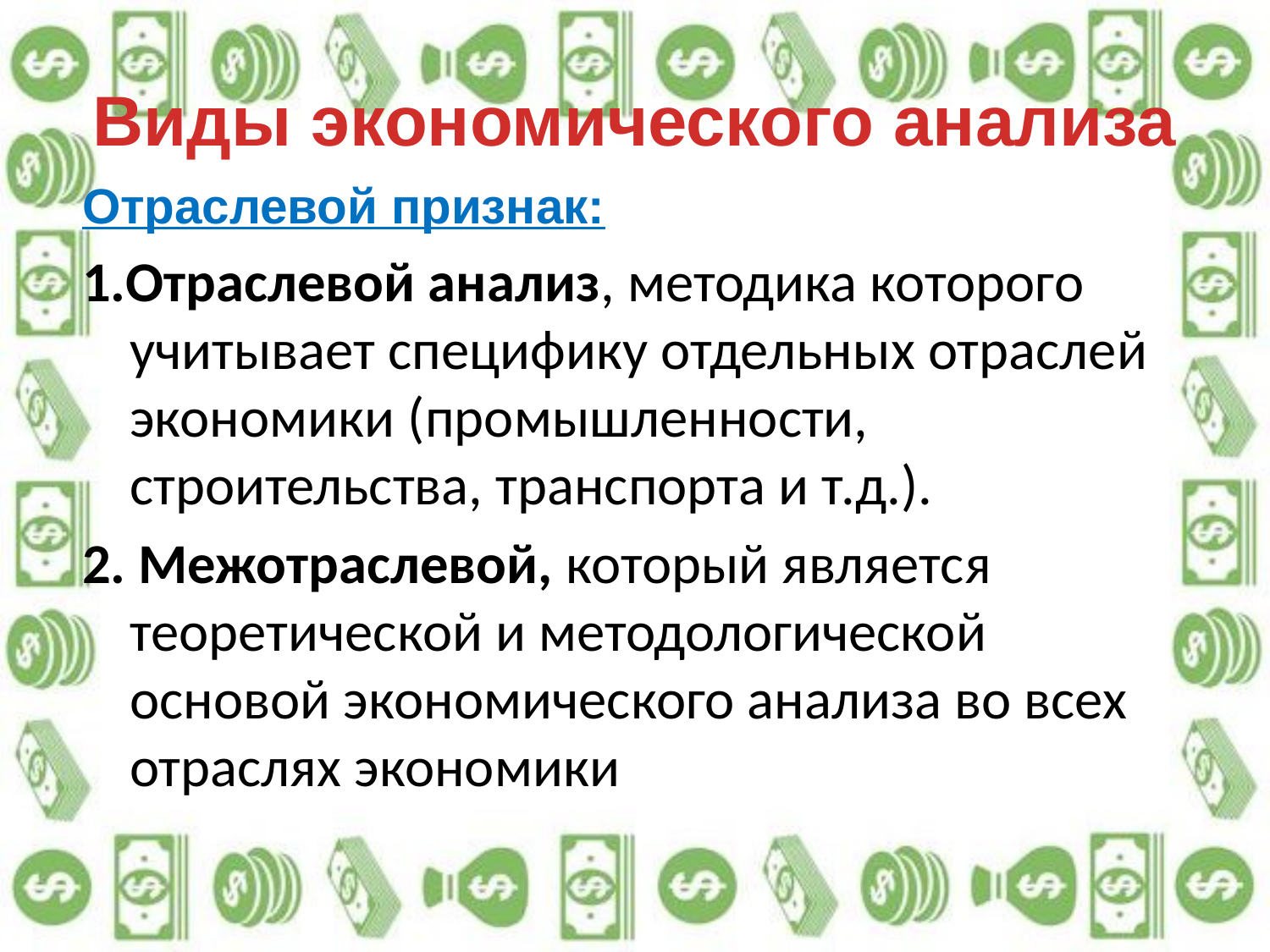

# Виды экономического анализа
Отраслевой признак:
1.Отраслевой анализ, методика которого учитывает специфику отдельных отраслей экономики (промышленности, строительства, транспорта и т.д.).
2. Межотраслевой, который является теоретической и методологической основой экономического анализа во всех отраслях экономики